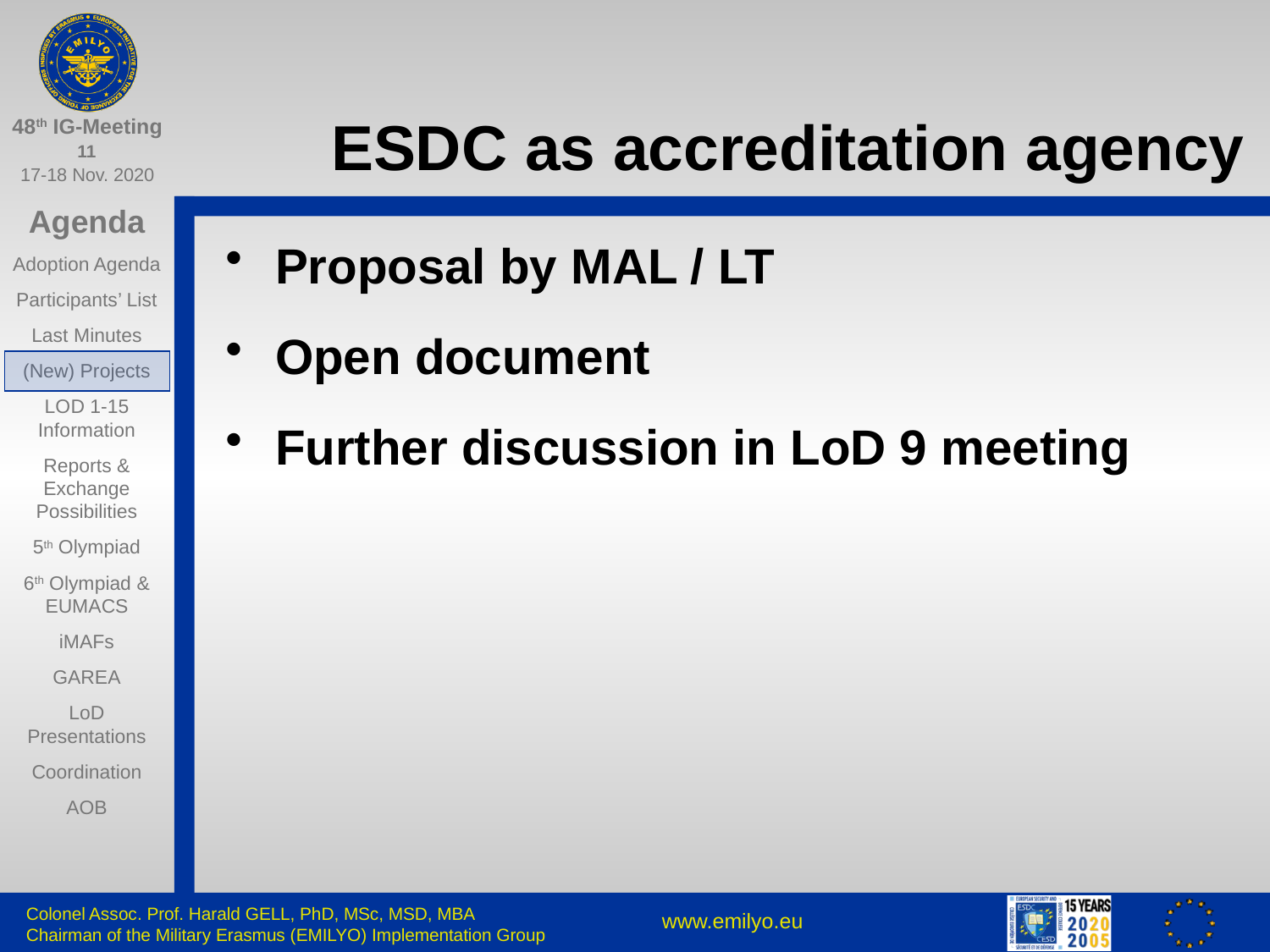

# ESDC as accreditation agency
Proposal by MAL / LT
Open document
Further discussion in LoD 9 meeting